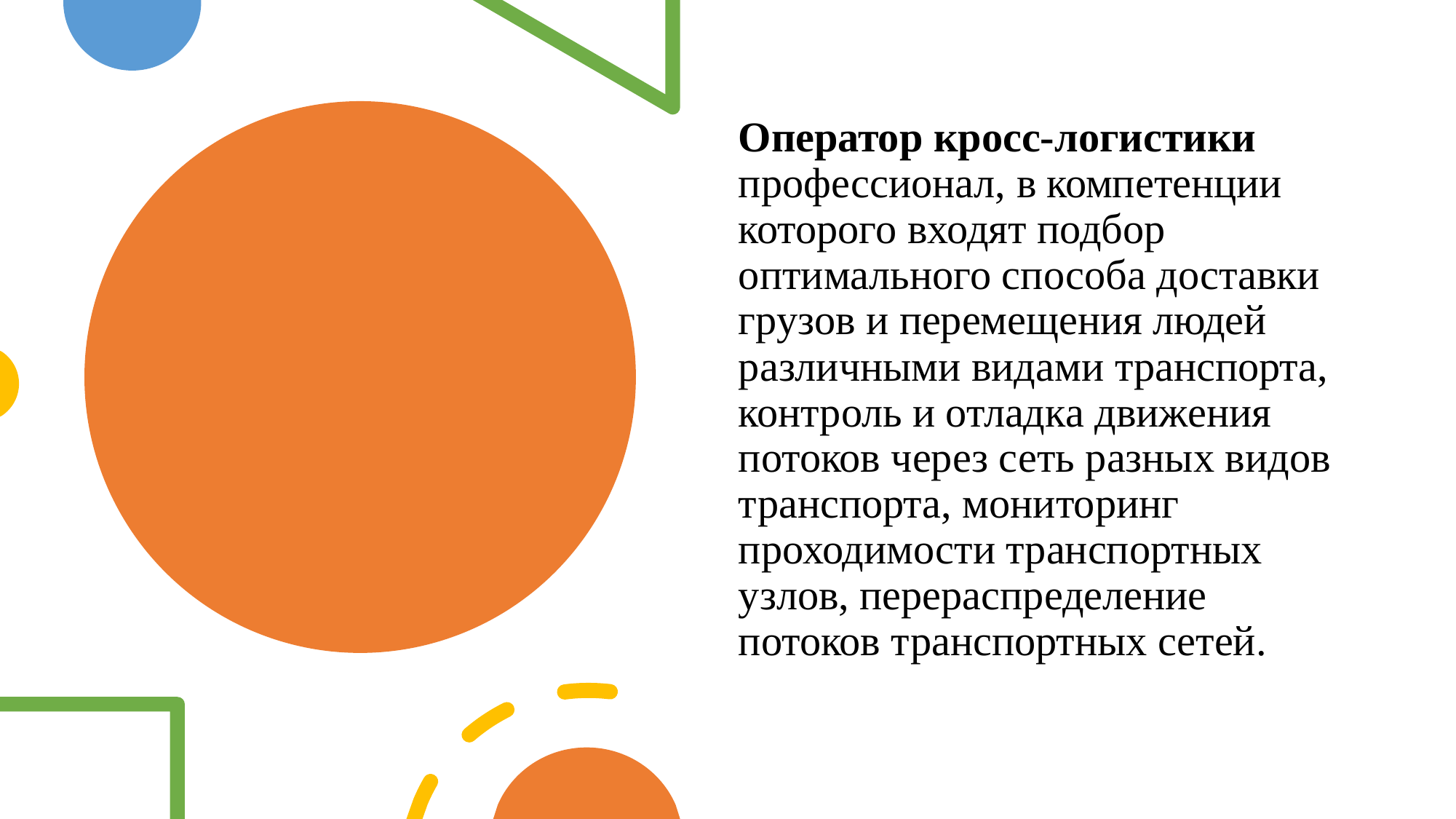

Оператор кросс-логистики профессионал, в компетенции которого входят подбор оптимального способа доставки грузов и перемещения людей различными видами транспорта, контроль и отладка движения потоков через сеть разных видов транспорта, мониторинг
проходимости транспортных узлов, перераспределение потоков транспортных сетей.